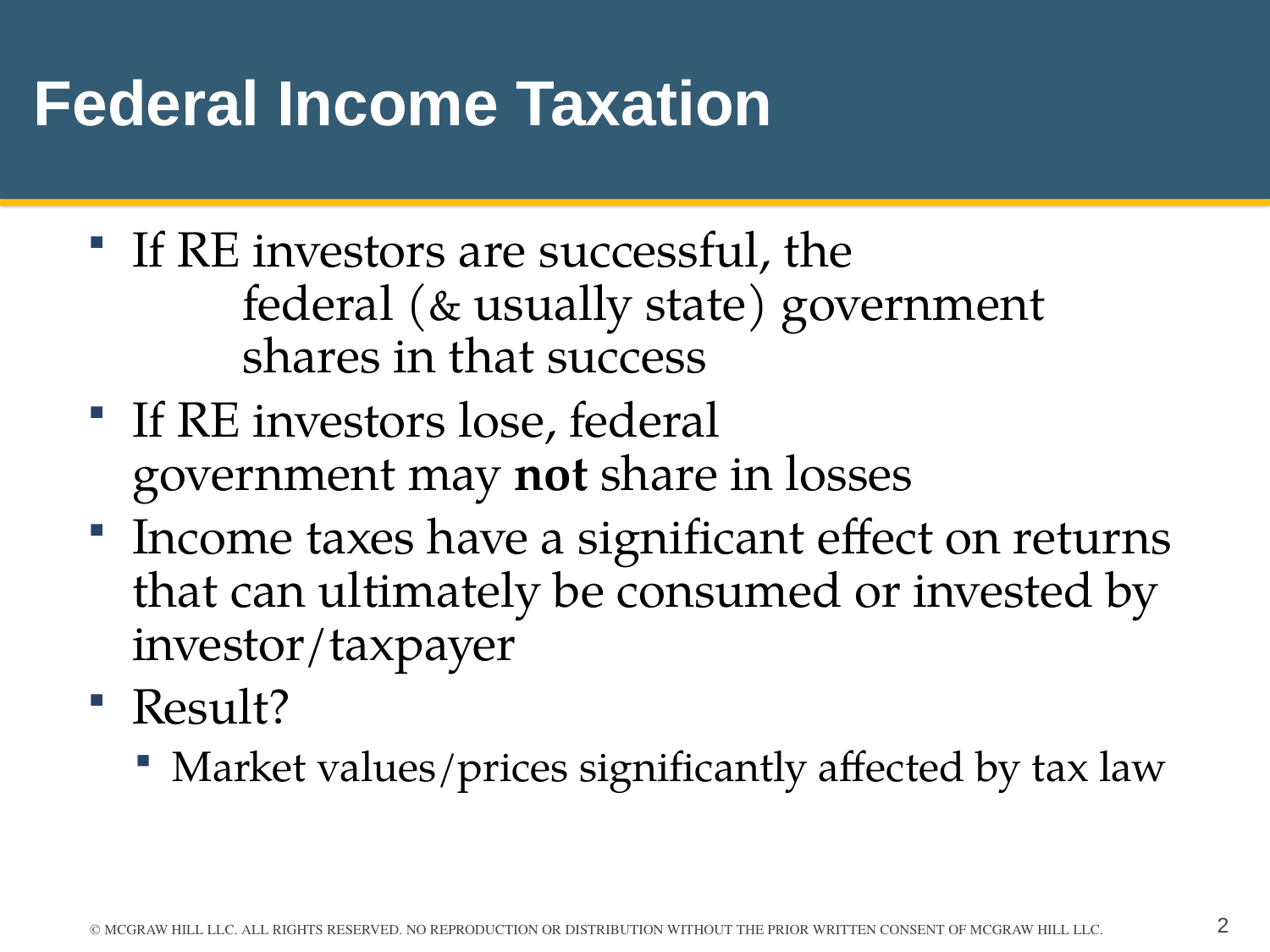

# Federal Income Taxation
If RE investors are successful, the                                      federal (& usually state) government                      shares in that success
If RE investors lose, federal                     government may not share in losses
Income taxes have a significant effect on returns that can ultimately be consumed or invested by investor/taxpayer
Result?
Market values/prices significantly affected by tax law
© MCGRAW HILL LLC. ALL RIGHTS RESERVED. NO REPRODUCTION OR DISTRIBUTION WITHOUT THE PRIOR WRITTEN CONSENT OF MCGRAW HILL LLC.
2